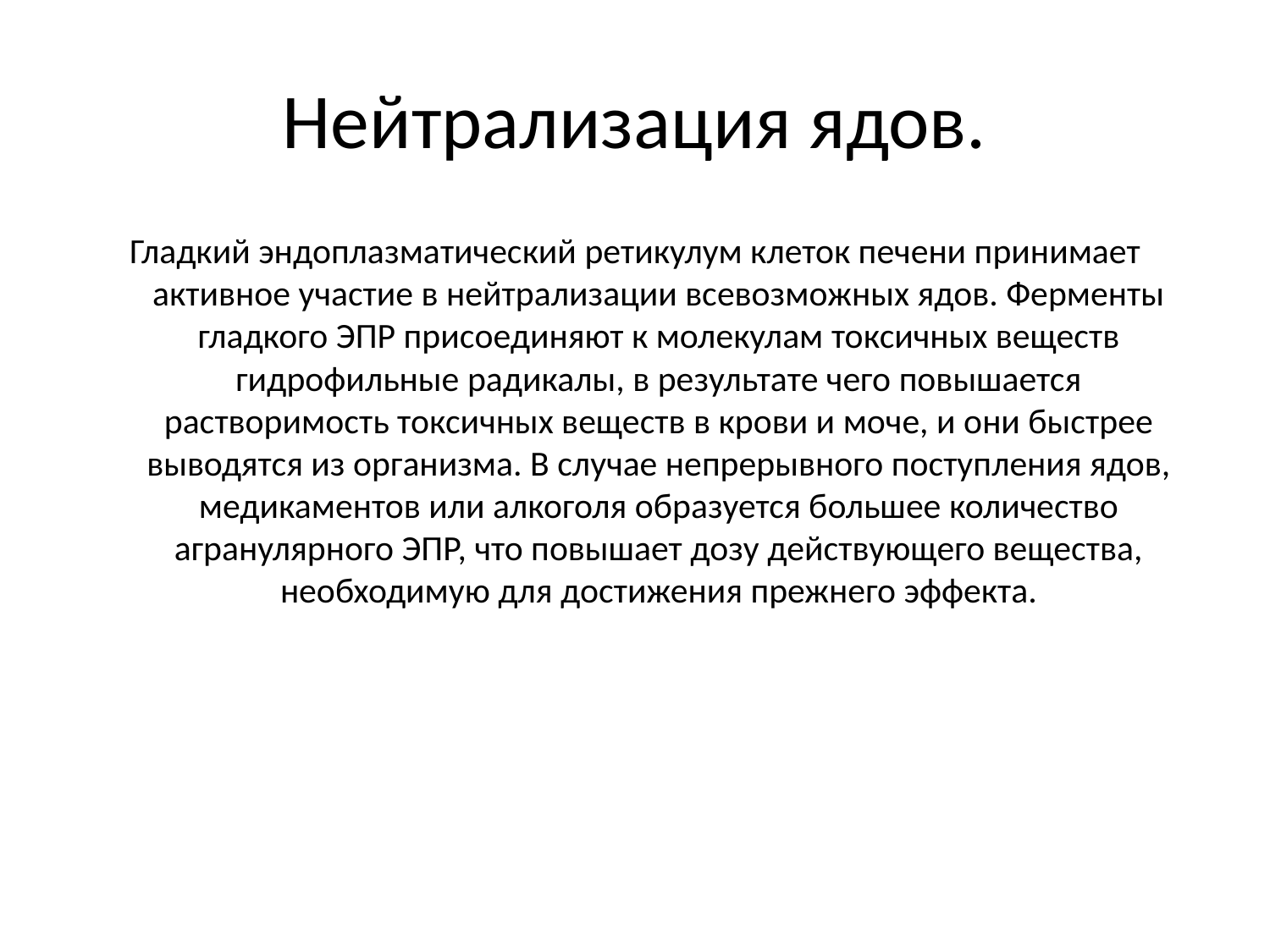

# Нейтрализация ядов.
Гладкий эндоплазматический ретикулум клеток печени принимает активное участие в нейтрализации всевозможных ядов. Ферменты гладкого ЭПР присоединяют к молекулам токсичных веществ гидрофильные радикалы, в результате чего повышается растворимость токсичных веществ в крови и моче, и они быстрее выводятся из организма. В случае непрерывного поступления ядов, медикаментов или алкоголя образуется большее количество агранулярного ЭПР, что повышает дозу действующего вещества, необходимую для достижения прежнего эффекта.